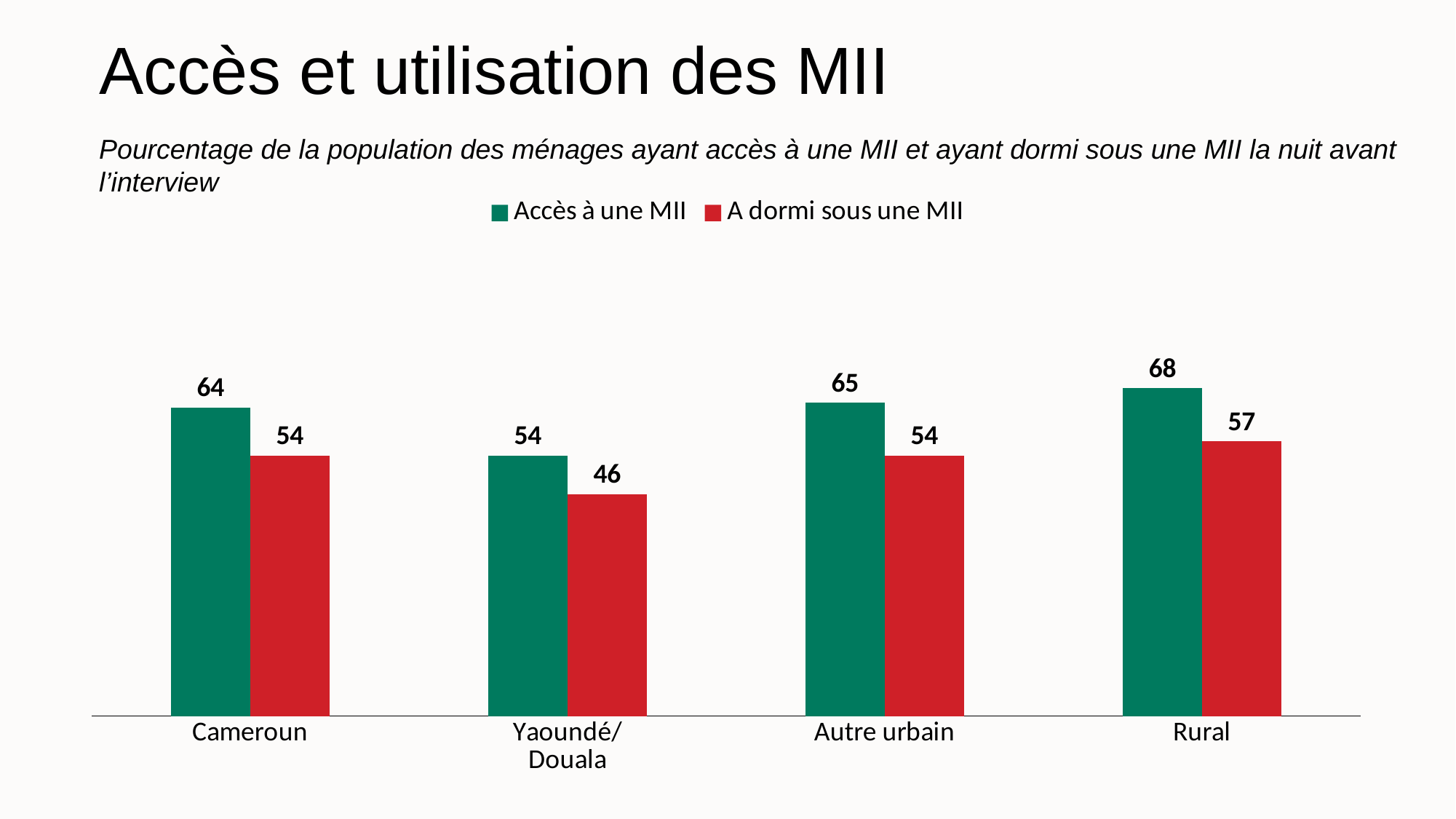

# Accès et utilisation des MII
Pourcentage de la population des ménages ayant accès à une MII et ayant dormi sous une MII la nuit avant l’interview

### Chart

| Category | Accès à une MII | A dormi sous une MII |
|---|---|---|
| Cameroun | 64.0 | 54.0 |
| Yaoundé/
Douala | 54.0 | 46.0 |
| Autre urbain | 65.0 | 54.0 |
| Rural | 68.0 | 57.0 |